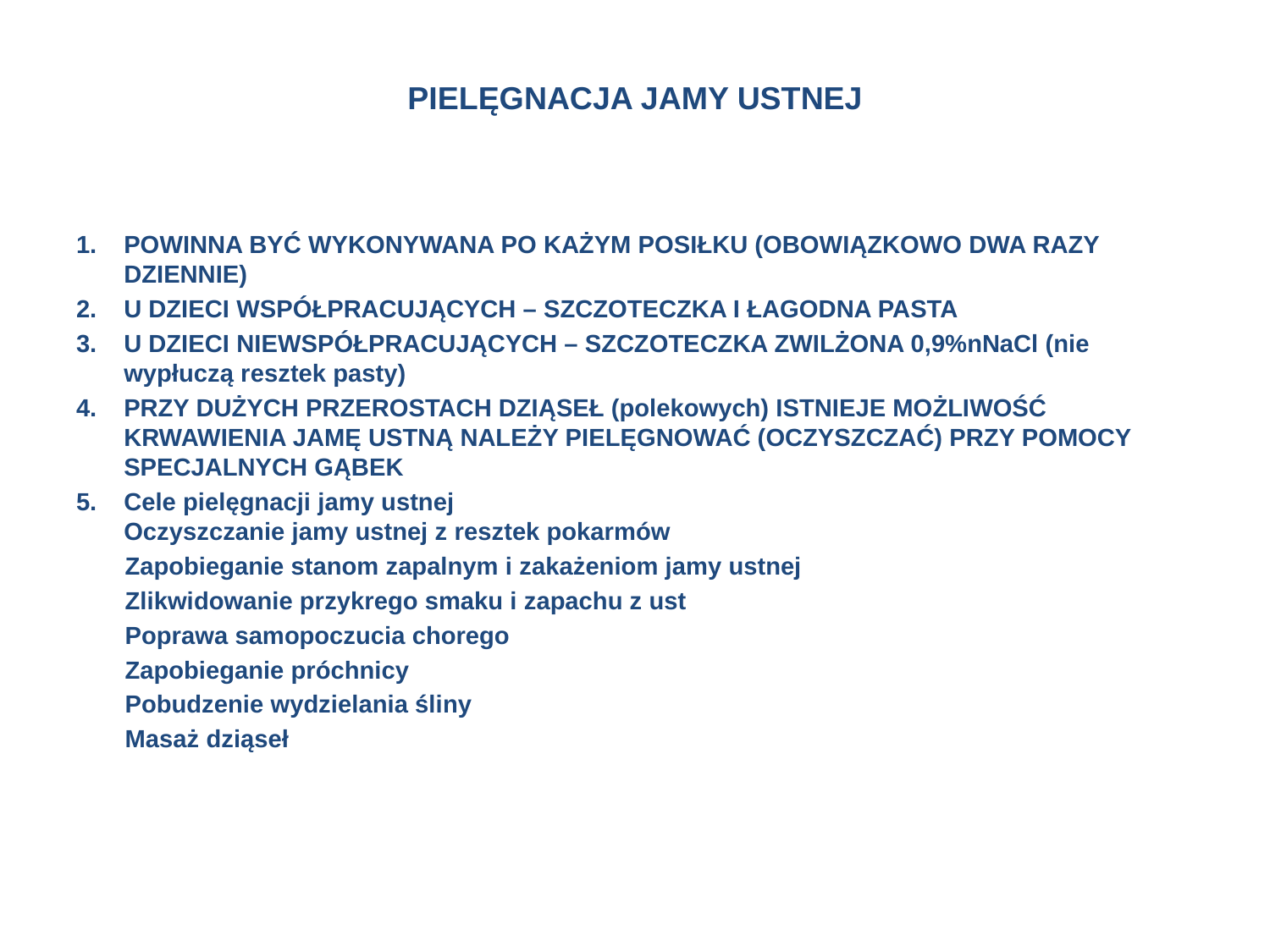

# PIELĘGNACJA JAMY USTNEJ
POWINNA BYĆ WYKONYWANA PO KAŻYM POSIŁKU (OBOWIĄZKOWO DWA RAZY DZIENNIE)
U DZIECI WSPÓŁPRACUJĄCYCH – SZCZOTECZKA I ŁAGODNA PASTA
U DZIECI NIEWSPÓŁPRACUJĄCYCH – SZCZOTECZKA ZWILŻONA 0,9%nNaCl (nie wypłuczą resztek pasty)
PRZY DUŻYCH PRZEROSTACH DZIĄSEŁ (polekowych) ISTNIEJE MOŻLIWOŚĆ KRWAWIENIA JAMĘ USTNĄ NALEŻY PIELĘGNOWAĆ (OCZYSZCZAĆ) PRZY POMOCY SPECJALNYCH GĄBEK
Cele pielęgnacji jamy ustnej
Oczyszczanie jamy ustnej z resztek pokarmów
       Zapobieganie stanom zapalnym i zakażeniom jamy ustnej
       Zlikwidowanie przykrego smaku i zapachu z ust
       Poprawa samopoczucia chorego
       Zapobieganie próchnicy
       Pobudzenie wydzielania śliny
       Masaż dziąseł